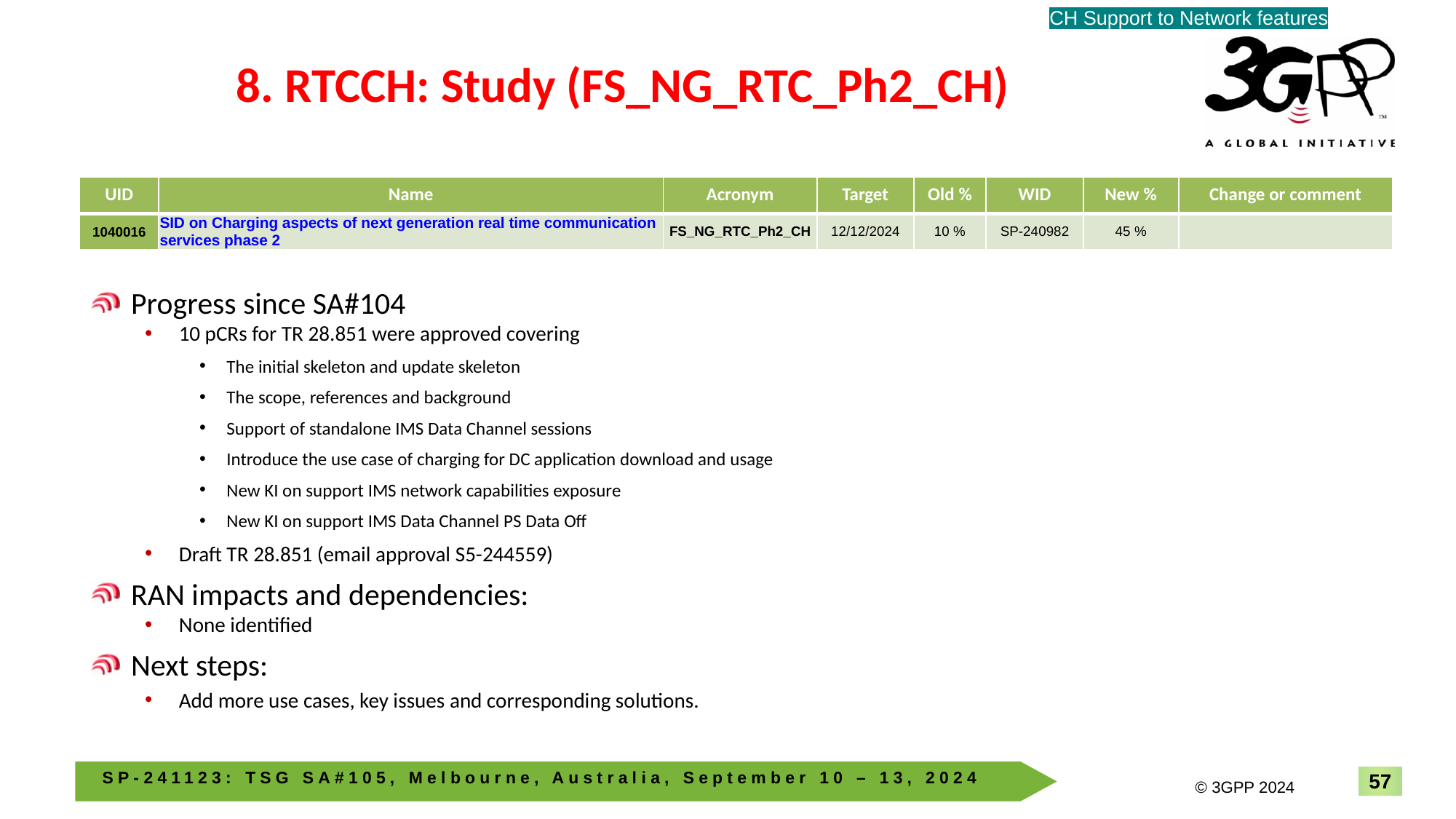

CH Support to Network features
# 8. RTCCH: Study (FS_NG_RTC_Ph2_CH)
| UID | Name | Acronym | Target | Old % | WID | New % | Change or comment |
| --- | --- | --- | --- | --- | --- | --- | --- |
| 1040016 | SID on Charging aspects of next generation real time communication services phase 2 | FS\_NG\_RTC\_Ph2\_CH | 12/12/2024 | 10 % | SP-240982 | 45 % |  |
Progress since SA#104
10 pCRs for TR 28.851 were approved covering
The initial skeleton and update skeleton
The scope, references and background
Support of standalone IMS Data Channel sessions
Introduce the use case of charging for DC application download and usage
New KI on support IMS network capabilities exposure
New KI on support IMS Data Channel PS Data Off
Draft TR 28.851 (email approval S5-244559)
RAN impacts and dependencies:
None identified
Next steps:
Add more use cases, key issues and corresponding solutions.